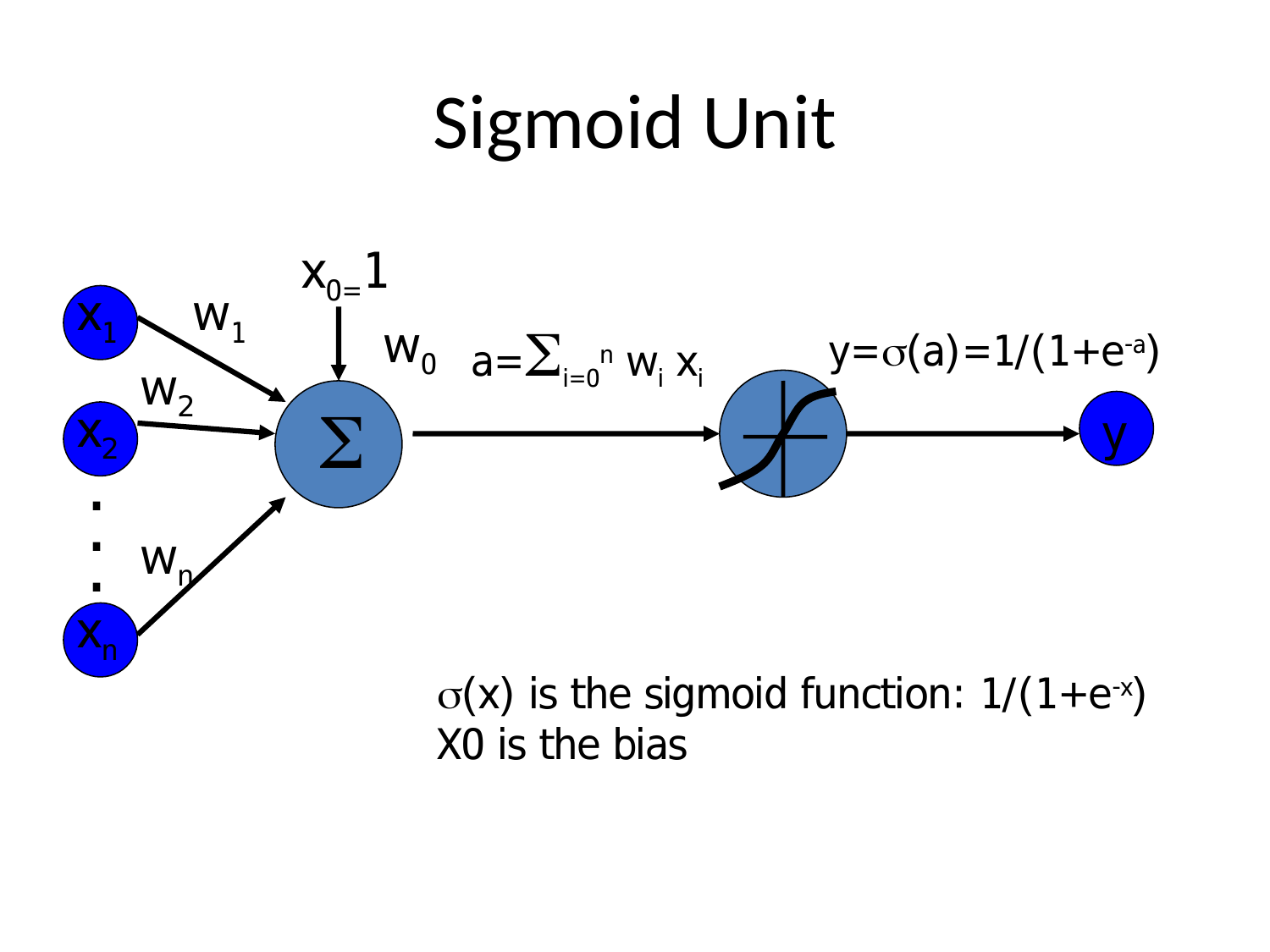

# Sigmoid Unit
x0=1
x1

w1

w0
a=Σi=0n wi xi

y=σ(a)=1/(1+e-a)
w2

Σ
x2

y

.
.
.

wn
xn

σ(x) is the sigmoid function: 1/(1+e-x)
X0 is the bias